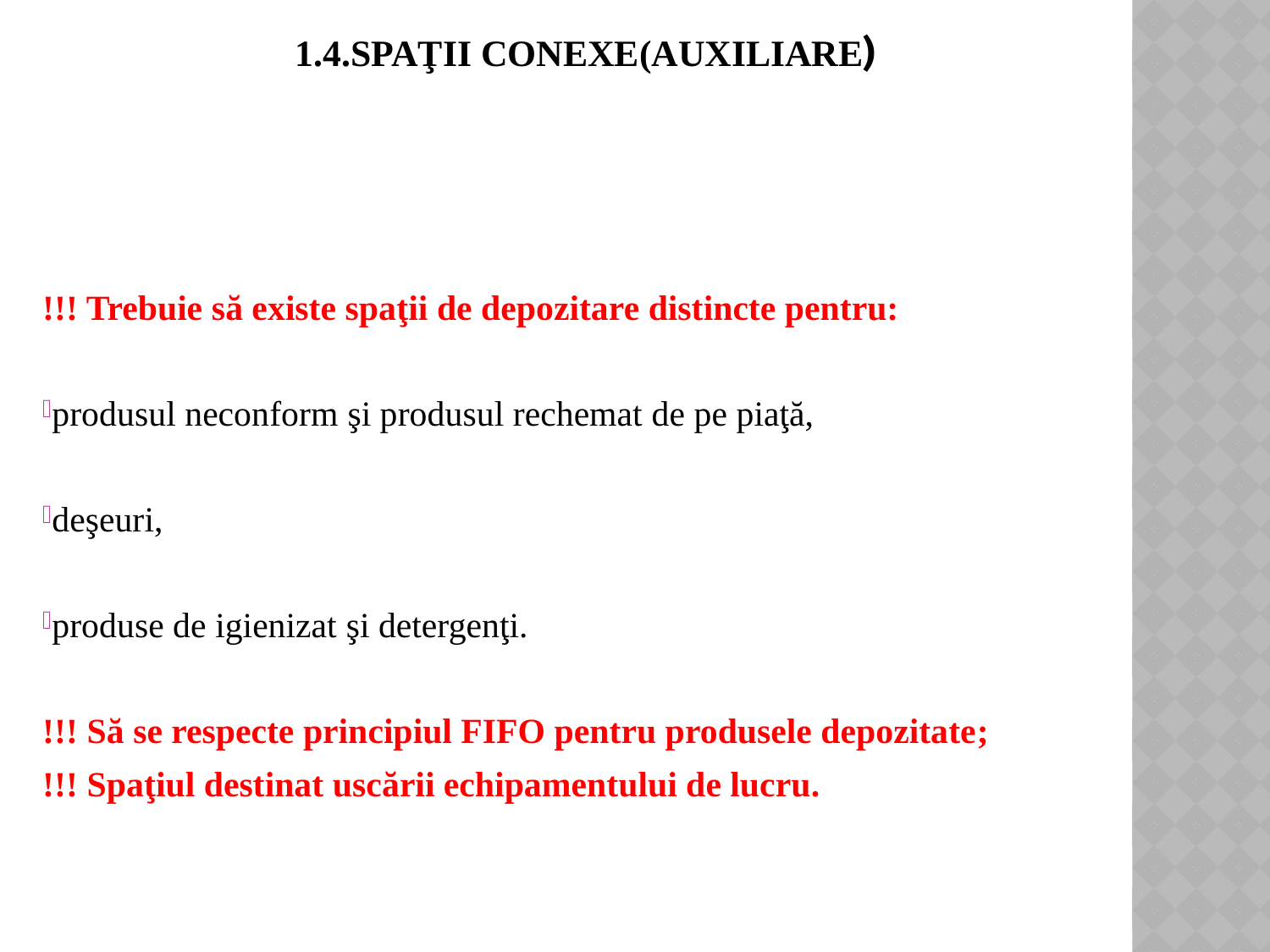

# 1.4.Spaţii conexe(auxiliare)
!!! Trebuie să existe spaţii de depozitare distincte pentru:

produsul neconform şi produsul rechemat de pe piaţă,

deşeuri,

produse de igienizat şi detergenţi.

!!! Să se respecte principiul FIFO pentru produsele depozitate;
!!! Spaţiul destinat uscării echipamentului de lucru.